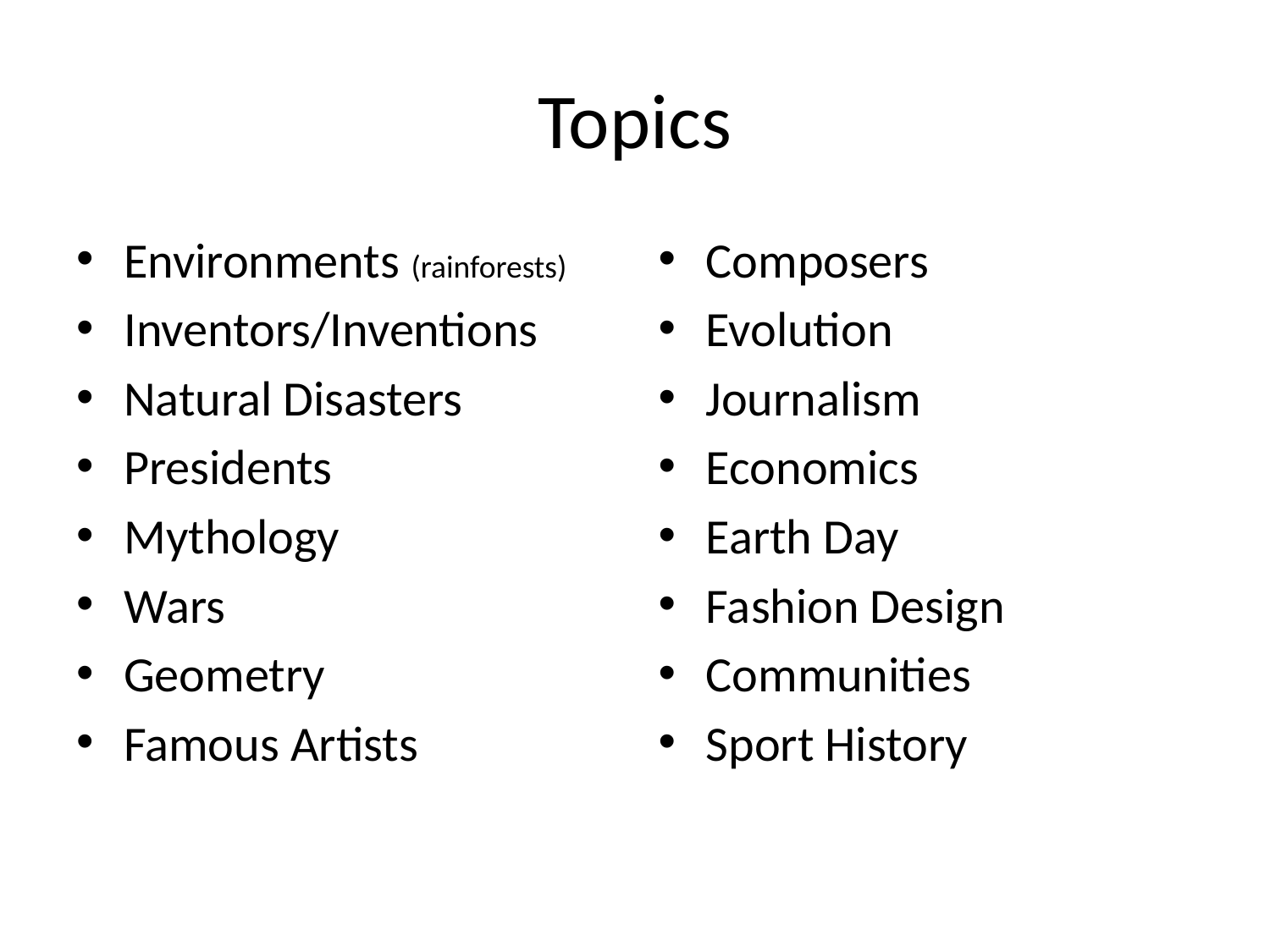

# Topics
Environments (rainforests)
Inventors/Inventions
Natural Disasters
Presidents
Mythology
Wars
Geometry
Famous Artists

Composers
Evolution
Journalism
Economics
Earth Day
Fashion Design
Communities
Sport History